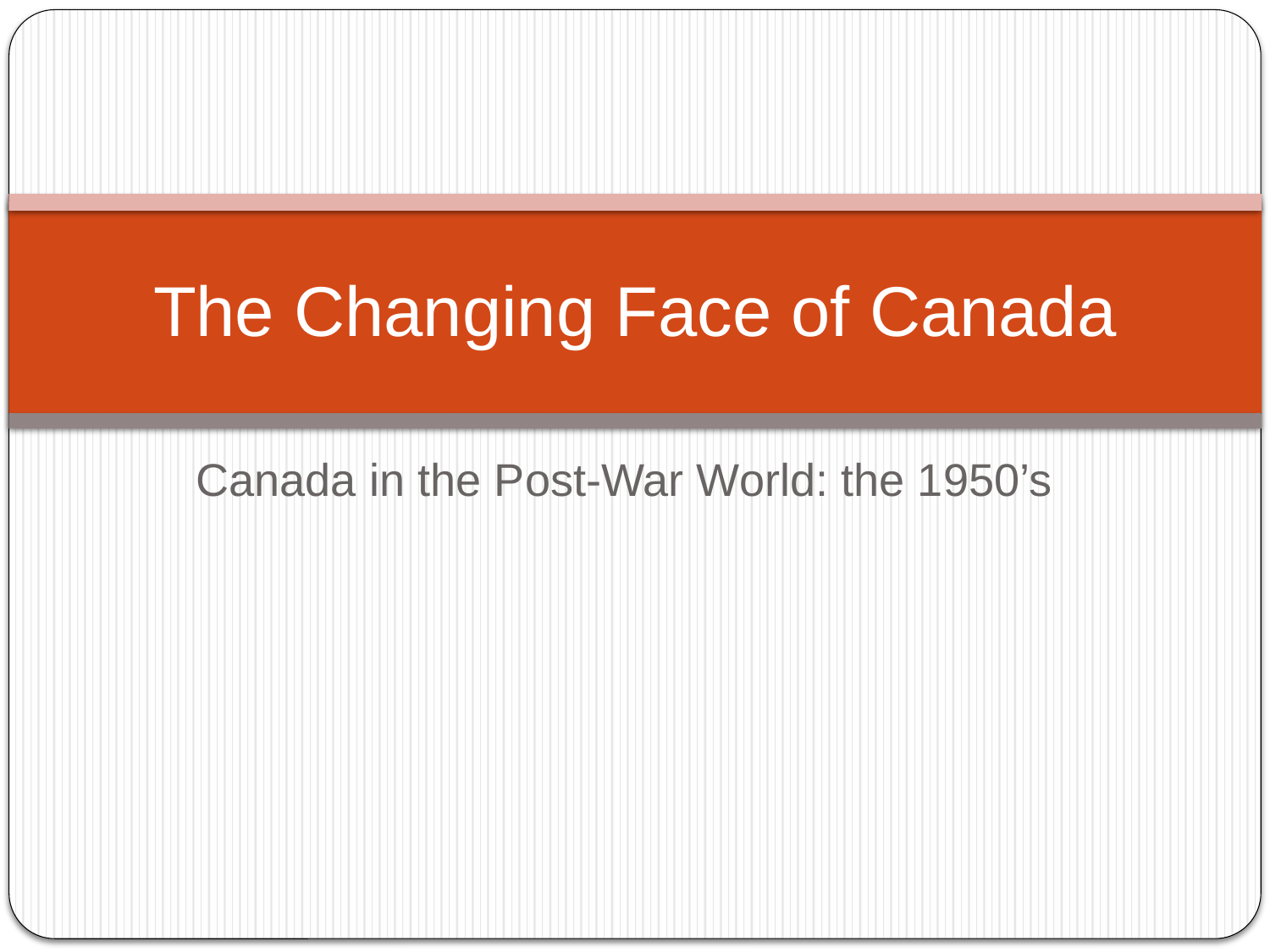

# The Changing Face of Canada
Canada in the Post-War World: the 1950’s